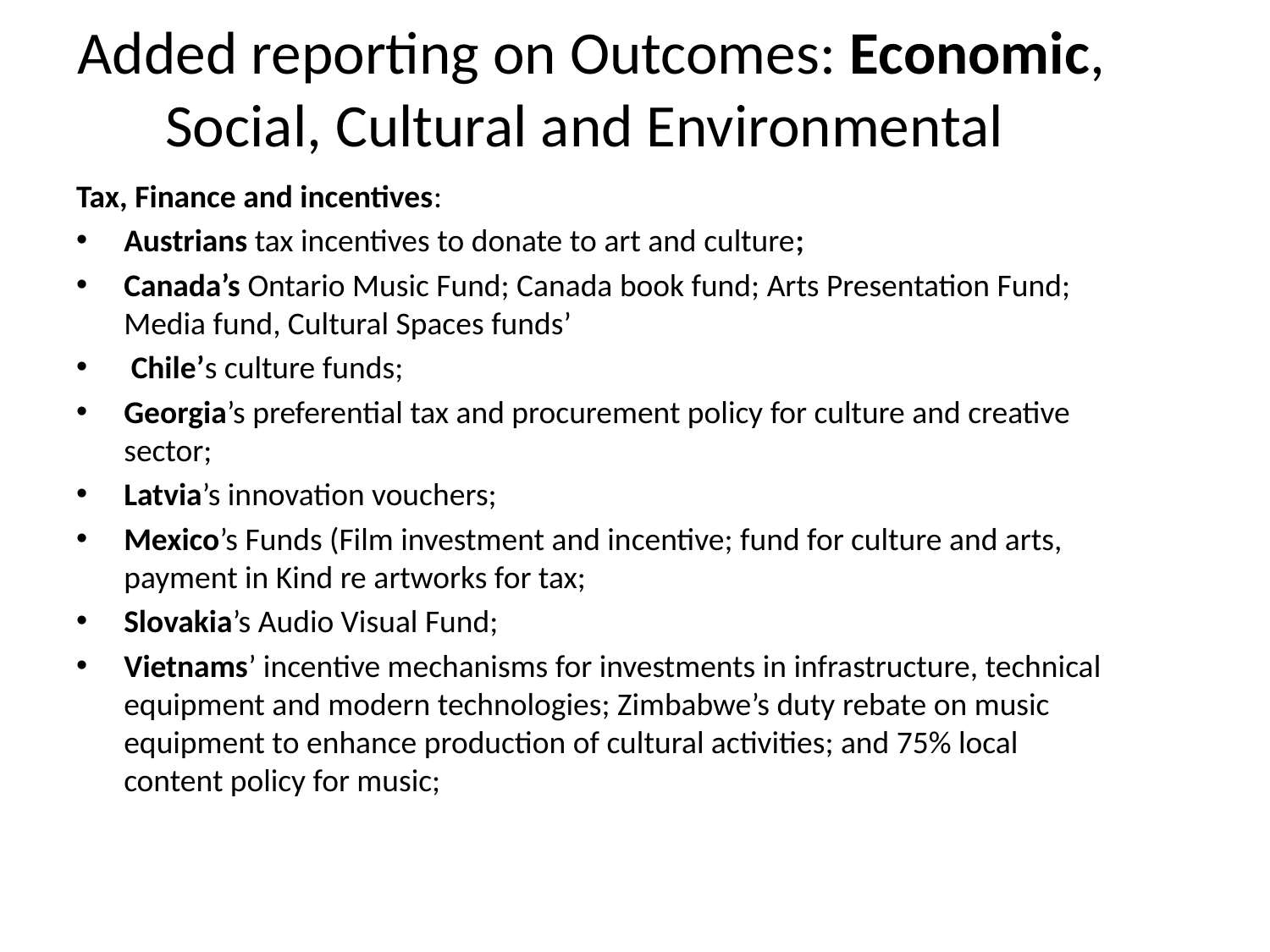

# Added reporting on Outcomes: Economic, Social, Cultural and Environmental
Tax, Finance and incentives:
Austrians tax incentives to donate to art and culture;
Canada’s Ontario Music Fund; Canada book fund; Arts Presentation Fund; Media fund, Cultural Spaces funds’
 Chile’s culture funds;
Georgia’s preferential tax and procurement policy for culture and creative sector;
Latvia’s innovation vouchers;
Mexico’s Funds (Film investment and incentive; fund for culture and arts, payment in Kind re artworks for tax;
Slovakia’s Audio Visual Fund;
Vietnams’ incentive mechanisms for investments in infrastructure, technical equipment and modern technologies; Zimbabwe’s duty rebate on music equipment to enhance production of cultural activities; and 75% local  content policy for music;